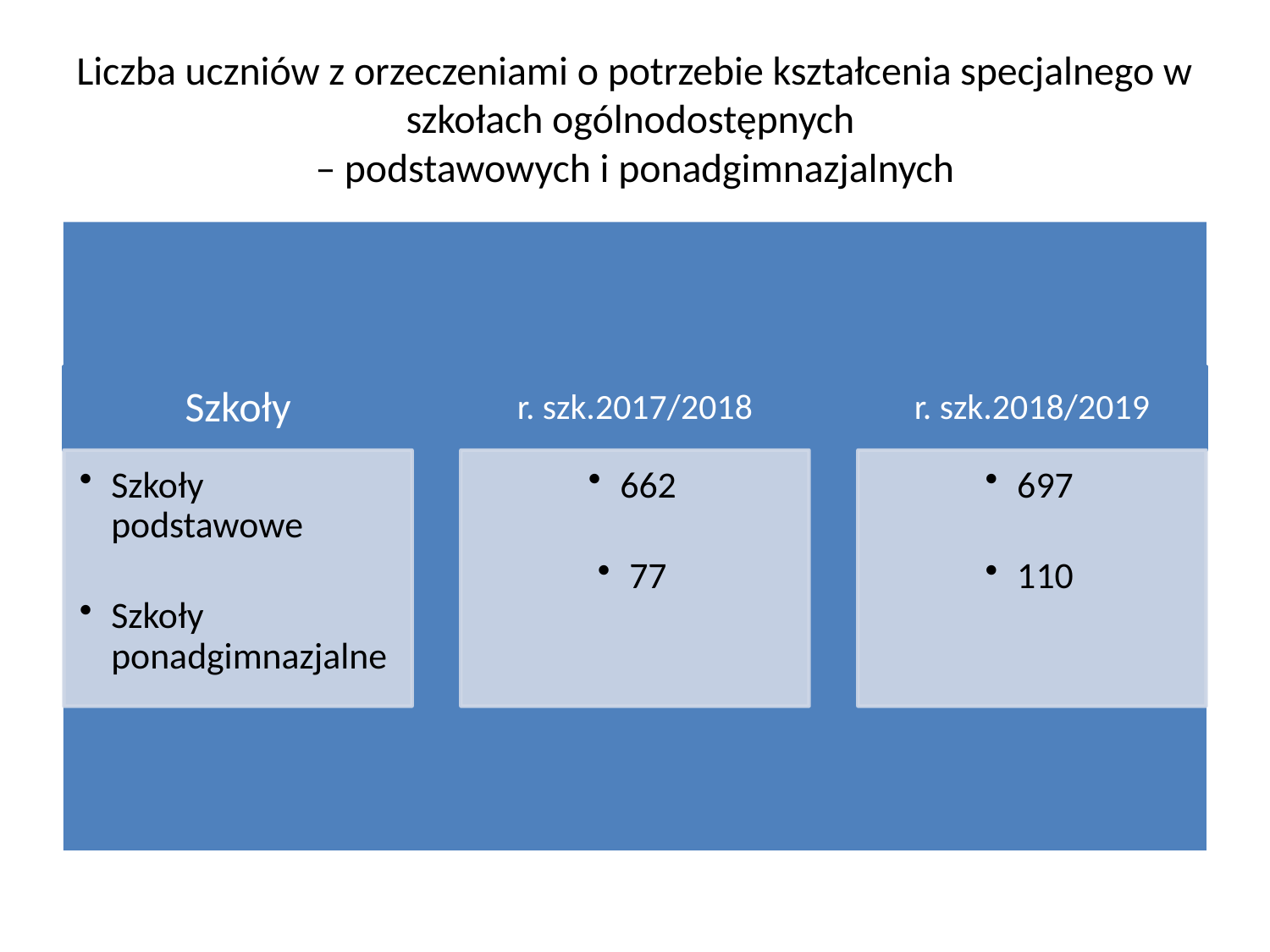

# Liczba uczniów z orzeczeniami o potrzebie kształcenia specjalnego w szkołach ogólnodostępnych – podstawowych i ponadgimnazjalnych
Szkoły
Szkoły podstawowe

Szkoły ponadgimnazjalne
r. szk.2017/2018
662

77
r. szk.2018/2019
697

110